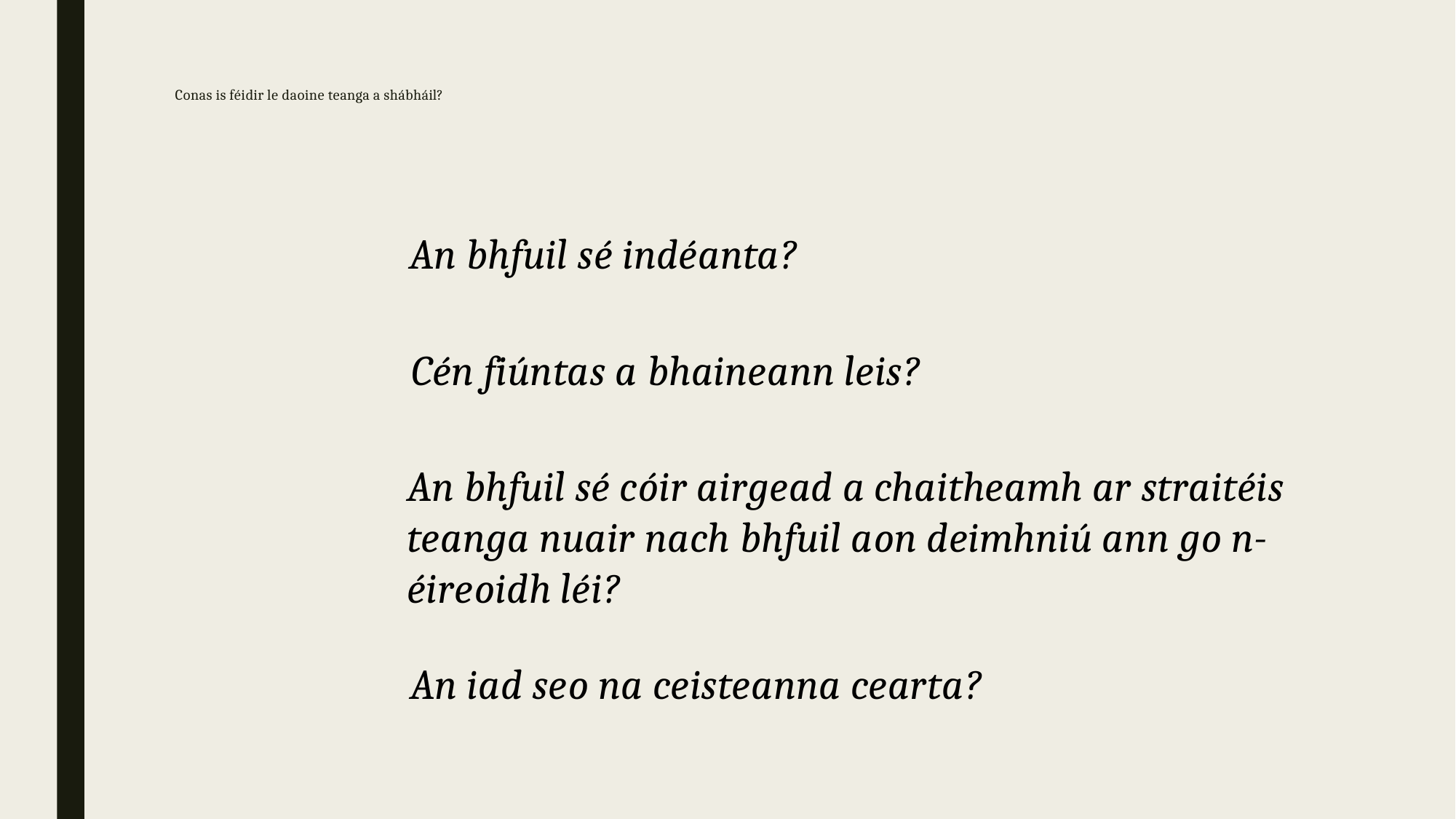

# Conas is féidir le daoine teanga a shábháil?
An bhfuil sé indéanta?
Cén fiúntas a bhaineann leis?
An bhfuil sé cóir airgead a chaitheamh ar straitéis teanga nuair nach bhfuil aon deimhniú ann go n-éireoidh léi?
An iad seo na ceisteanna cearta?